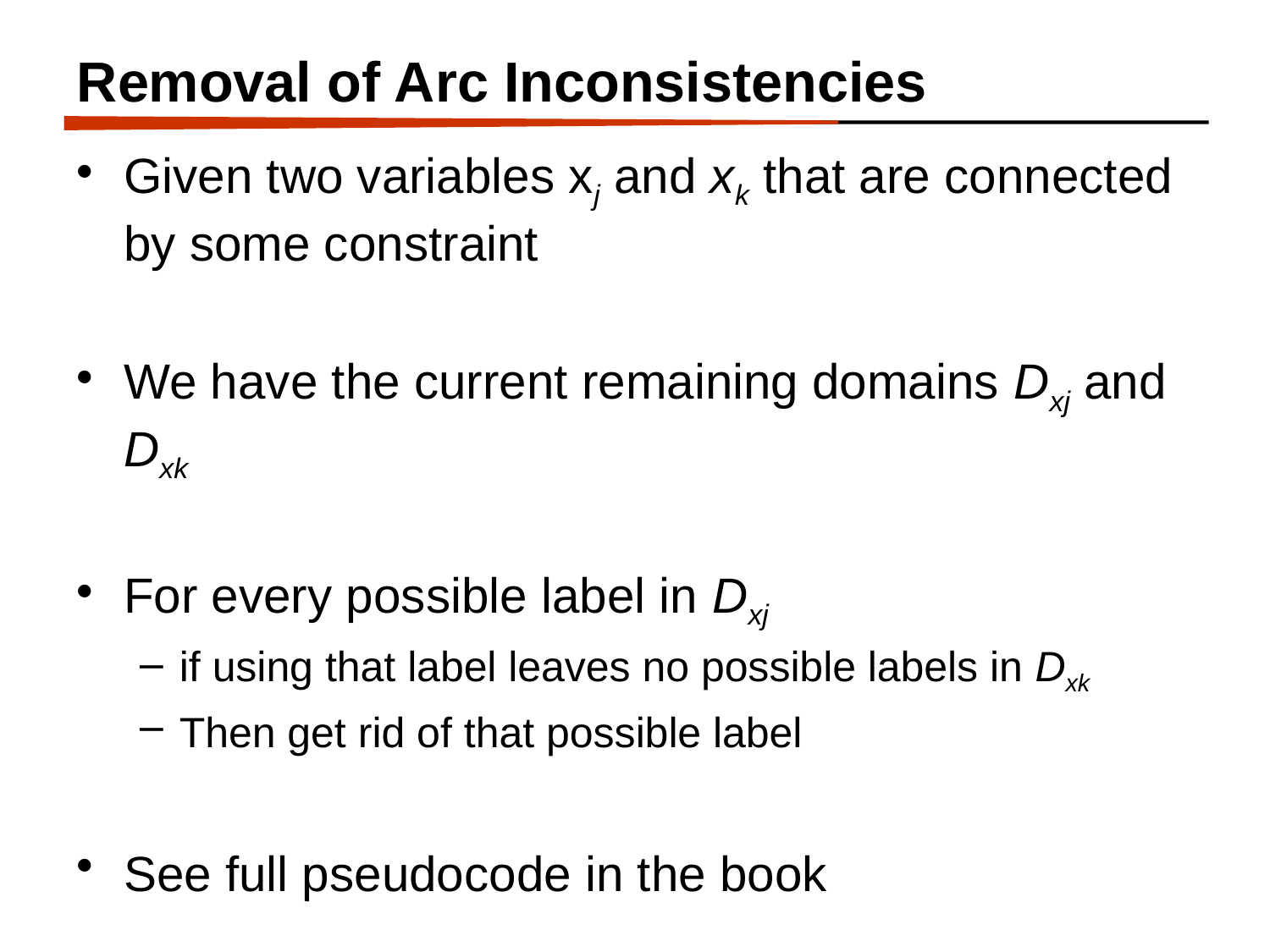

# Removal of Arc Inconsistencies
Given two variables xj and xk that are connected by some constraint

We have the current remaining domains Dxj and Dxk

For every possible label in Dxj
if using that label leaves no possible labels in Dxk
Then get rid of that possible label

See full pseudocode in the book